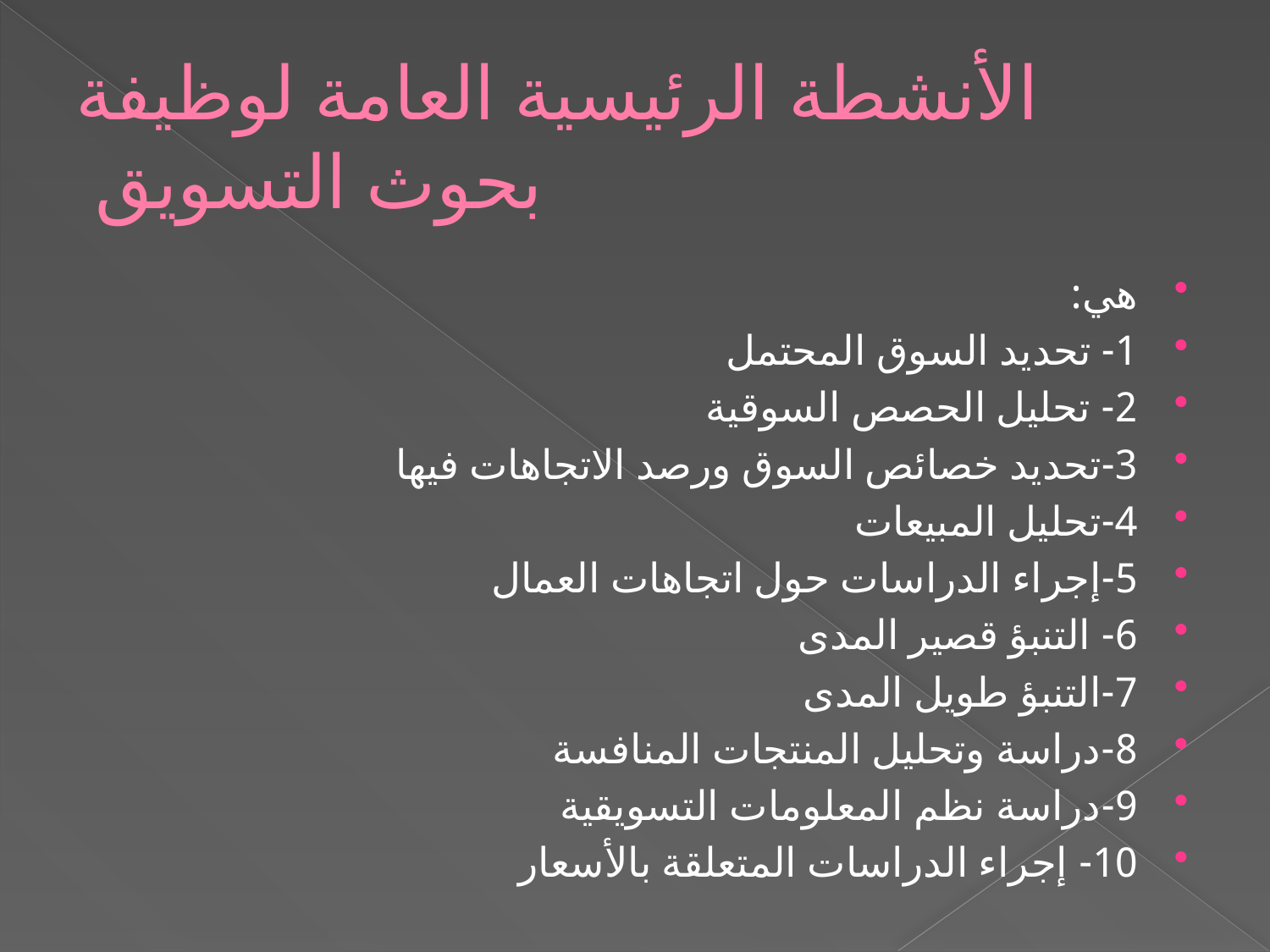

# الأنشطة الرئيسية العامة لوظيفة بحوث التسويق
هي:
1- تحديد السوق المحتمل
2- تحليل الحصص السوقية
3-تحديد خصائص السوق ورصد الاتجاهات فيها
4-تحليل المبيعات
5-إجراء الدراسات حول اتجاهات العمال
6- التنبؤ قصير المدى
7-التنبؤ طويل المدى
8-دراسة وتحليل المنتجات المنافسة
9-دراسة نظم المعلومات التسويقية
10- إجراء الدراسات المتعلقة بالأسعار